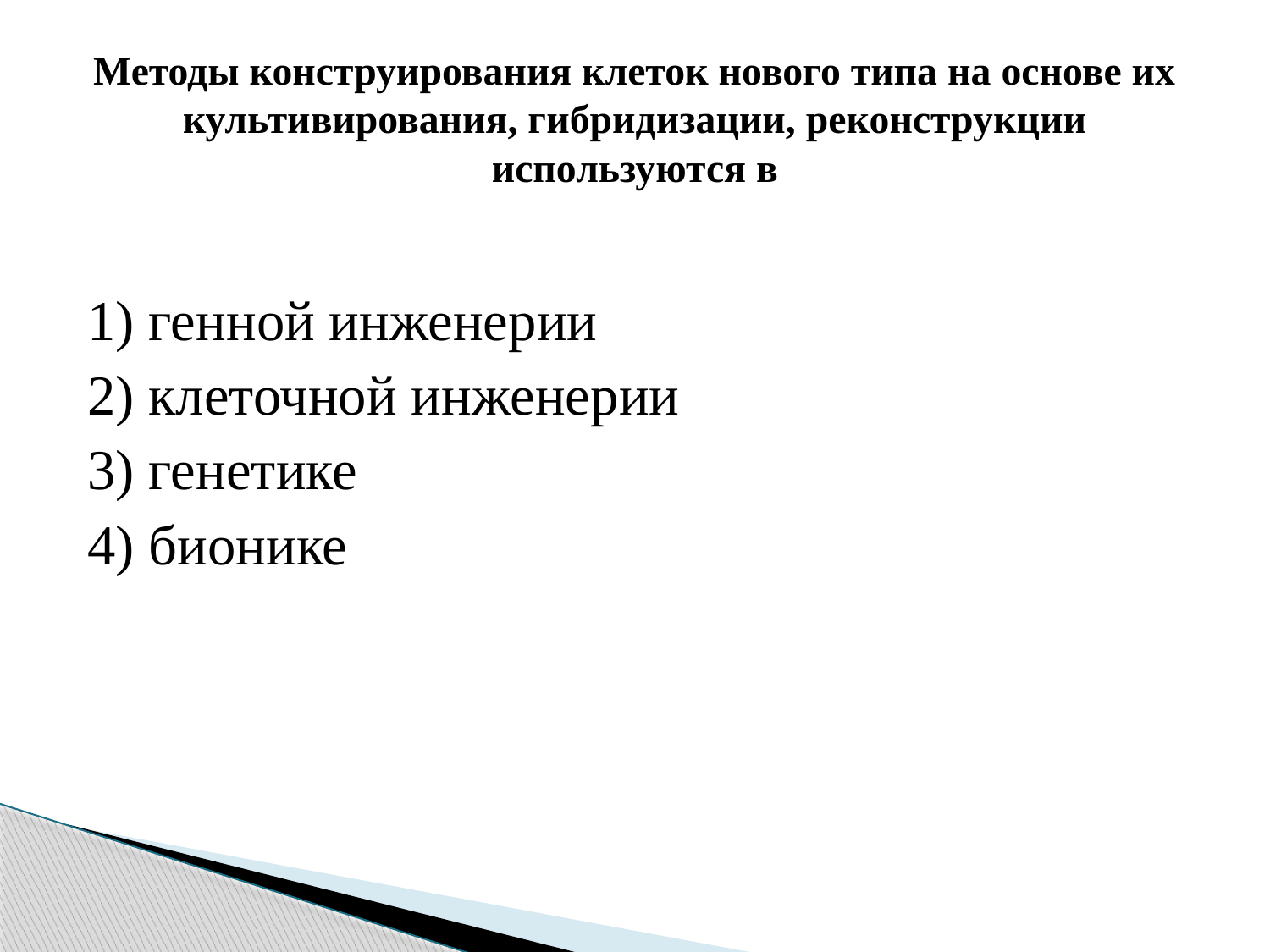

# Методы конструирования клеток нового типа на основе их культивирования, гибридизации, реконструкции используются в
1) генной инженерии
2) клеточной инженерии
3) генетике
4) бионике